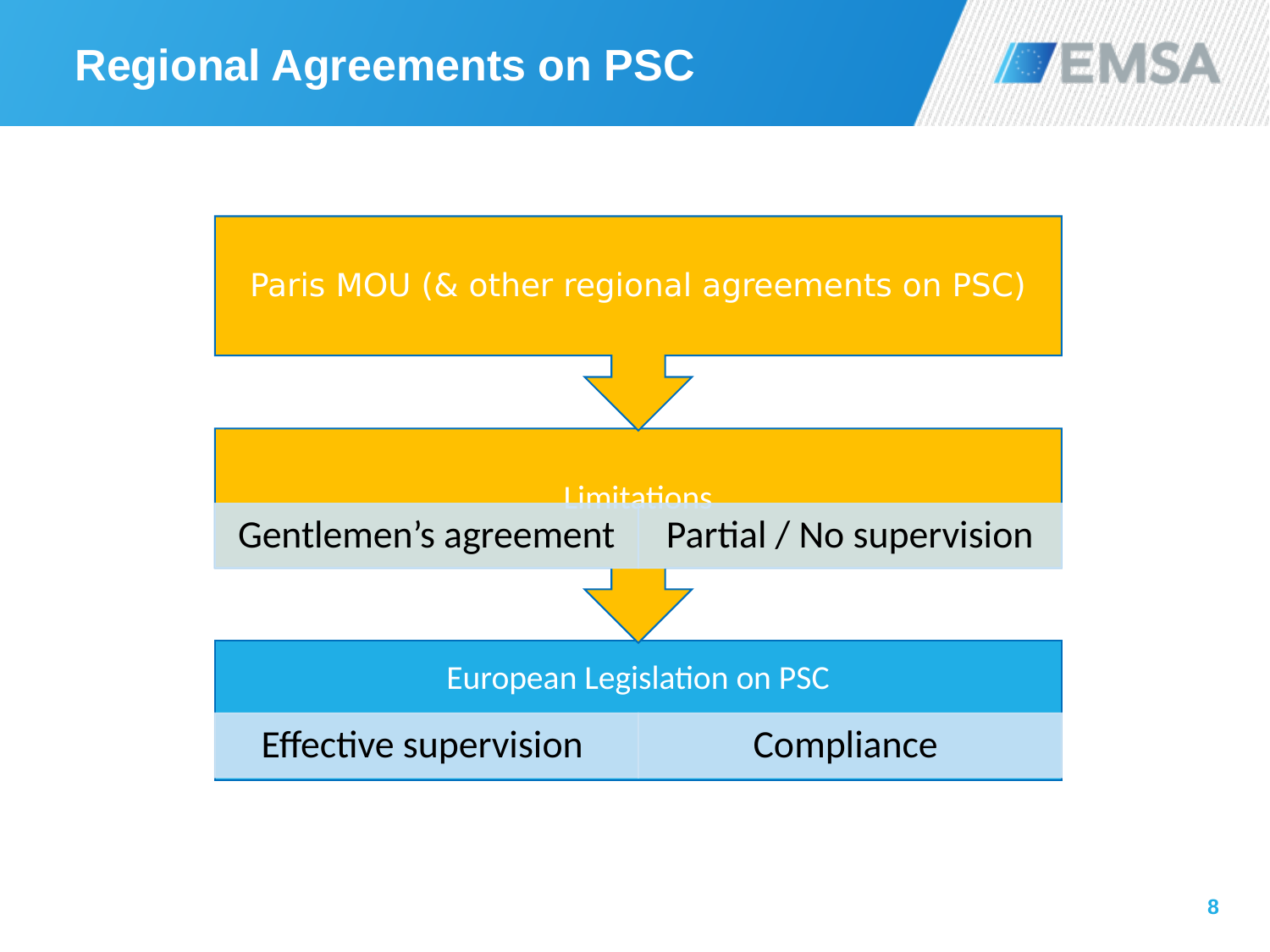

# Regional Agreements on PSC
European Legislation on PSC
Effective supervision
Compliance
Limitations
Gentlemen’s agreement
Partial / No supervision
Paris MOU (& other regional agreements on PSC)
8